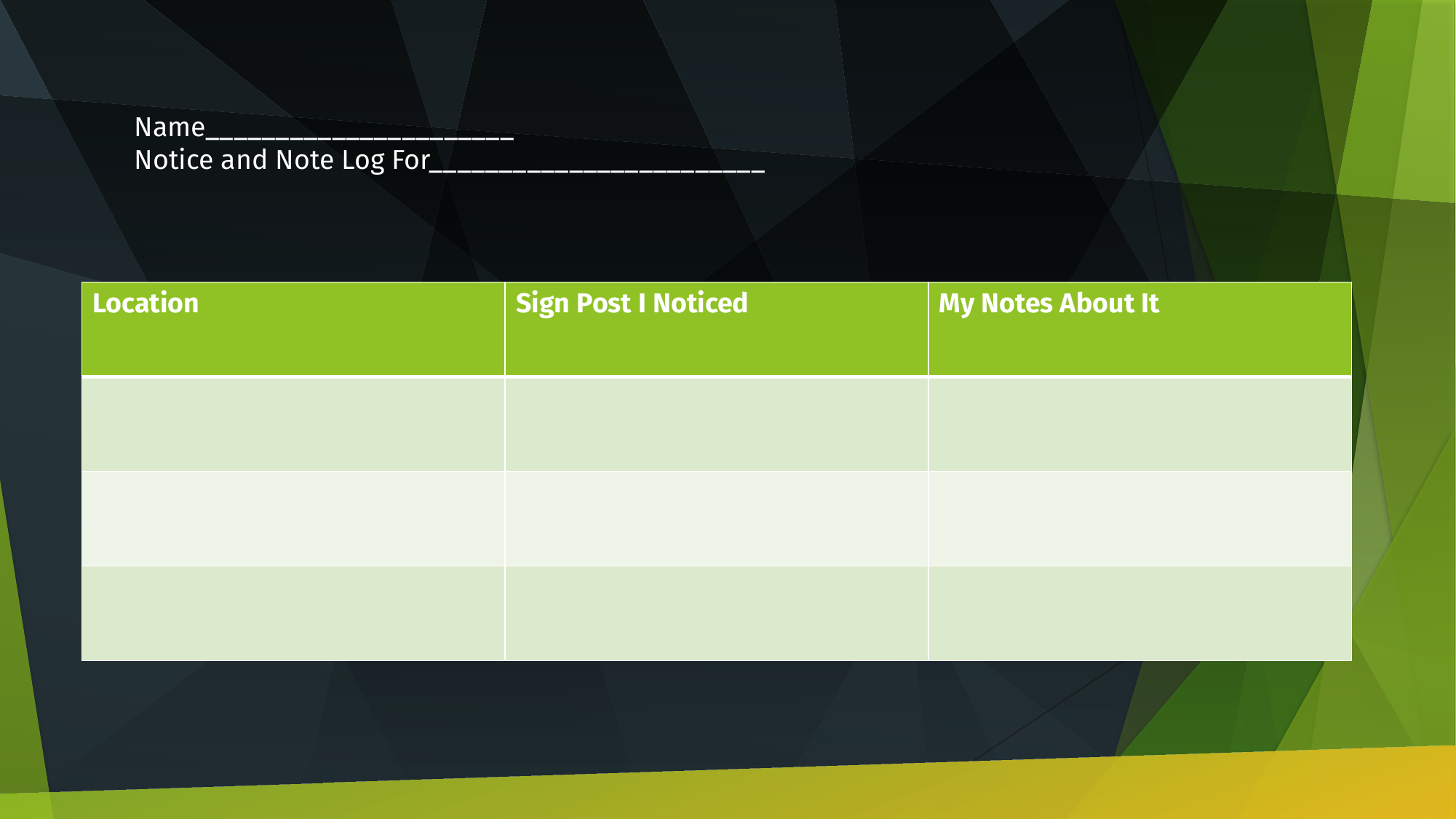

Name______________________
Notice and Note Log For________________________
| Location | Sign Post I Noticed | My Notes About It |
| --- | --- | --- |
|  |  |  |
|  |  |  |
|  |  |  |